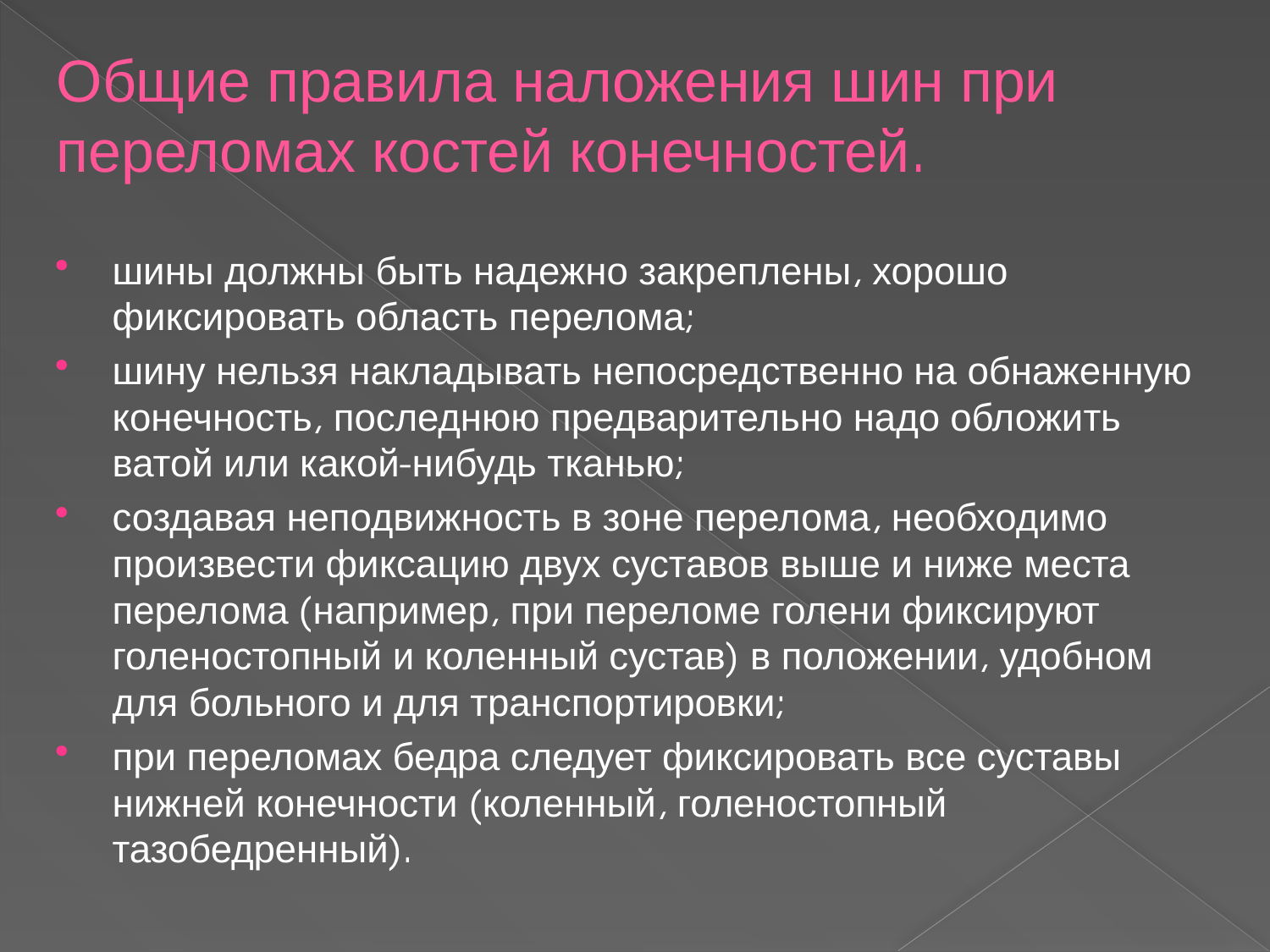

Общие правила наложения шин при переломах костей конечностей.

шины должны быть надежно закреплены, хорошо фиксировать область перелома;
шину нельзя накладывать непосредственно на обнаженную конечность, последнюю предварительно надо обложить ватой или какой-нибудь тканью;
создавая неподвижность в зоне перелома, необходимо произвести фиксацию двух суставов выше и ниже места перелома (например, при переломе голени фиксируют голеностопный и коленный сустав) в положении, удобном для больного и для транспортировки;
при переломах бедра следует фиксировать все суставы нижней конечности (коленный, голеностопный тазобедренный).